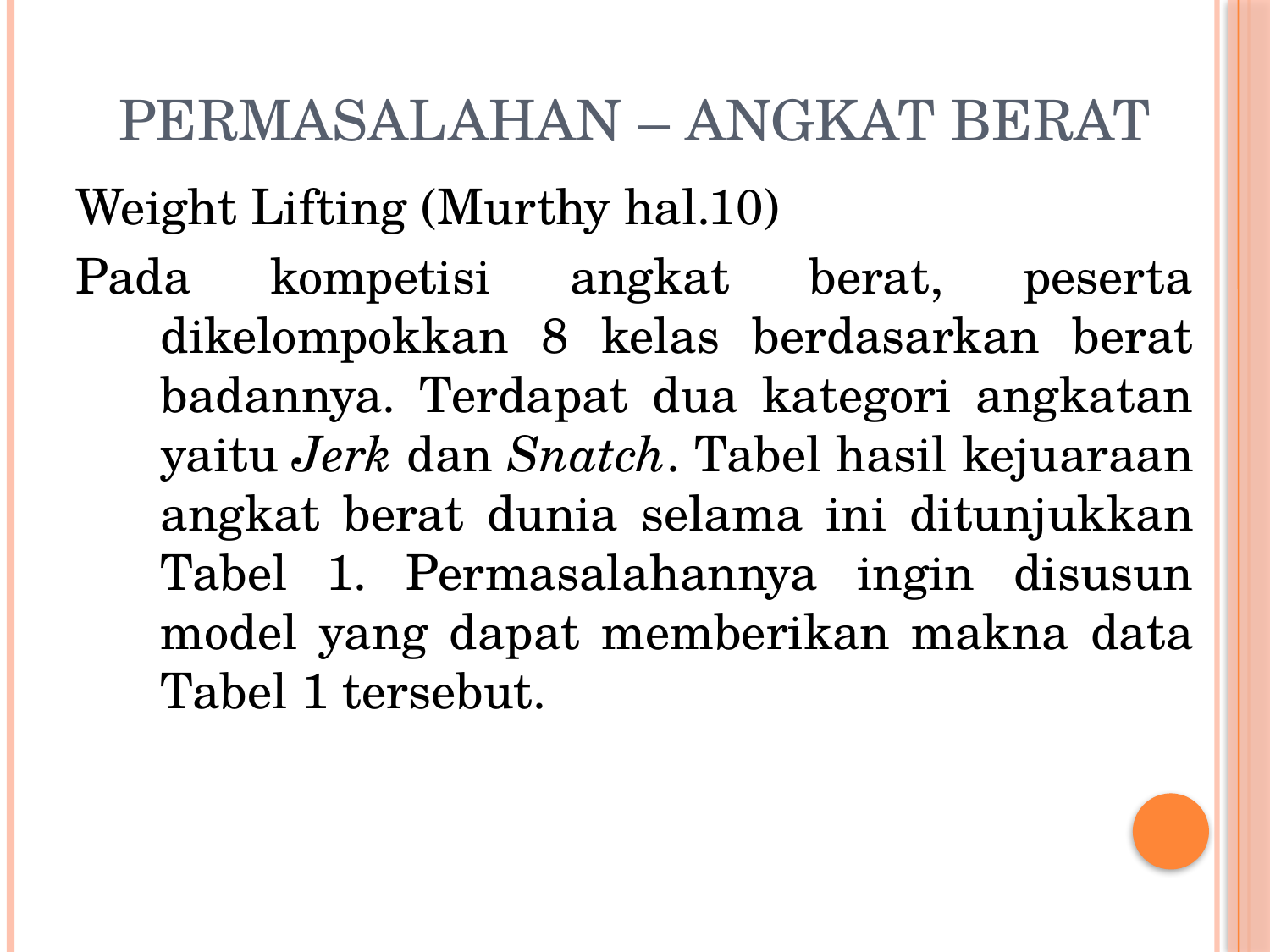

# Permasalahan – Angkat Berat
Weight Lifting (Murthy hal.10)
Pada kompetisi angkat berat, peserta dikelompokkan 8 kelas berdasarkan berat badannya. Terdapat dua kategori angkatan yaitu Jerk dan Snatch. Tabel hasil kejuaraan angkat berat dunia selama ini ditunjukkan Tabel 1. Permasalahannya ingin disusun model yang dapat memberikan makna data Tabel 1 tersebut.